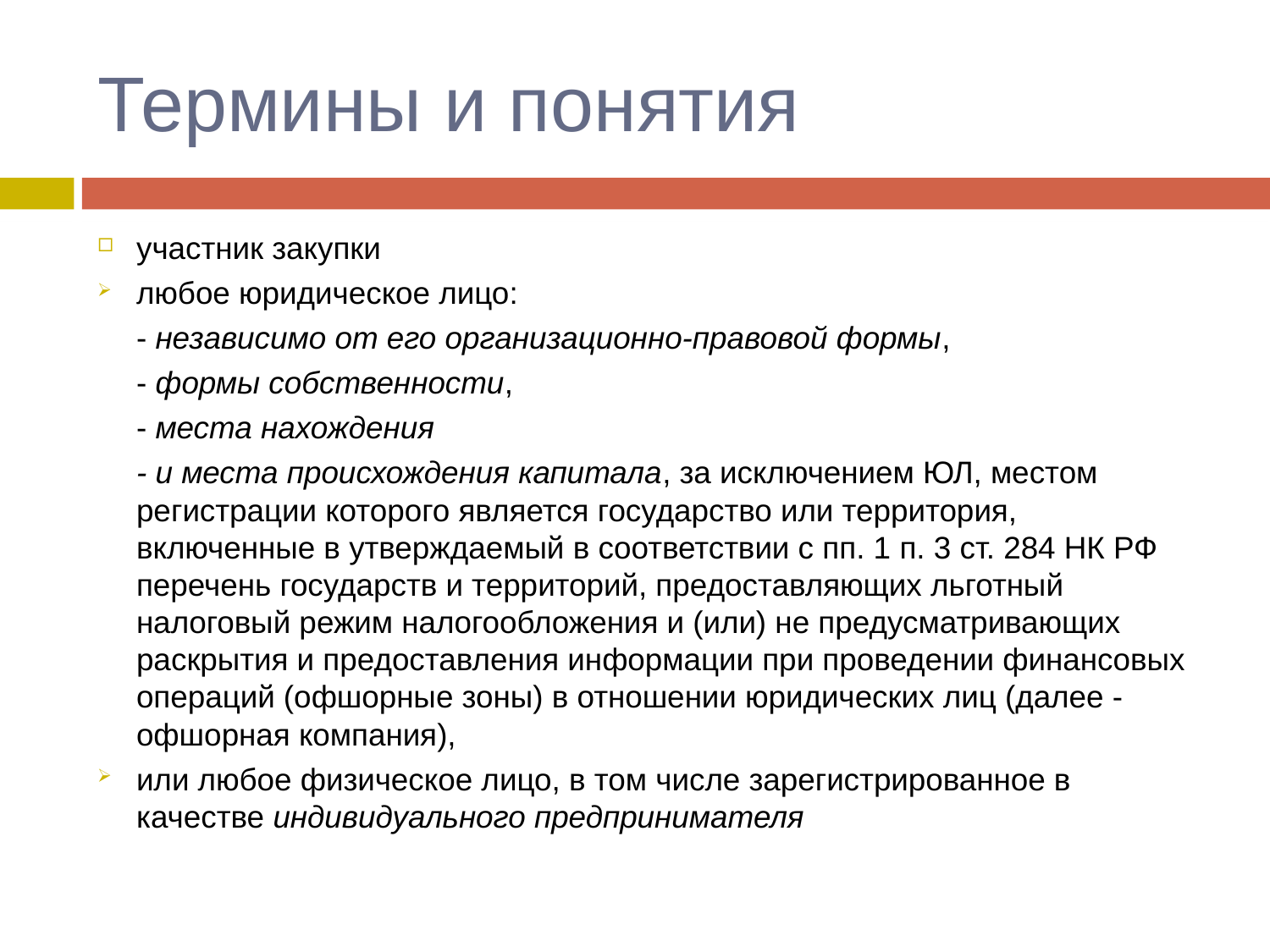

# Термины и понятия
участник закупки
любое юридическое лицо:
	- независимо от его организационно-правовой формы,
	- формы собственности,
	- места нахождения
	- и места происхождения капитала, за исключением ЮЛ, местом регистрации которого является государство или территория, включенные в утверждаемый в соответствии с пп. 1 п. 3 ст. 284 НК РФ перечень государств и территорий, предоставляющих льготный налоговый режим налогообложения и (или) не предусматривающих раскрытия и предоставления информации при проведении финансовых операций (офшорные зоны) в отношении юридических лиц (далее - офшорная компания),
или любое физическое лицо, в том числе зарегистрированное в качестве индивидуального предпринимателя